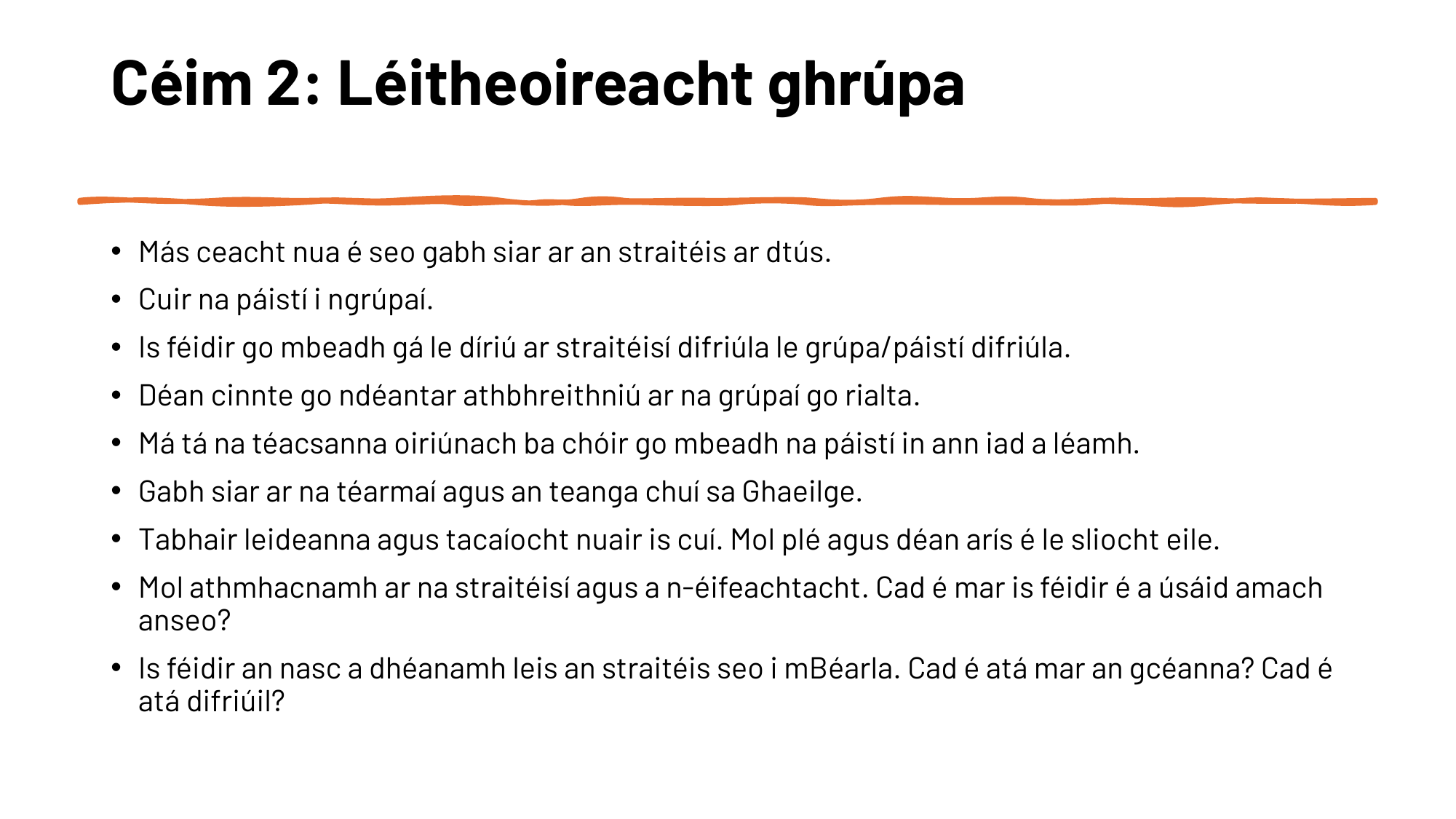

# Céim 2: Léitheoireacht ghrúpa

Más ceacht nua é seo gabh siar ar an straitéis ar dtús.
Cuir na páistí i ngrúpaí.
Is féidir go mbeadh gá le díriú ar straitéisí difriúla le grúpa/páistí difriúla.
Déan cinnte go ndéantar athbhreithniú ar na grúpaí go rialta.
Má tá na téacsanna oiriúnach ba chóir go mbeadh na páistí in ann iad a léamh.
Gabh siar ar na téarmaí agus an teanga chuí sa Ghaeilge.
Tabhair leideanna agus tacaíocht nuair is cuí. Mol plé agus déan arís é le sliocht eile.
Mol athmhacnamh ar na straitéisí agus a n-éifeachtacht. Cad é mar is féidir é a úsáid amach anseo?
Is féidir an nasc a dhéanamh leis an straitéis seo i mBéarla. Cad é atá mar an gcéanna? Cad é atá difriúil?